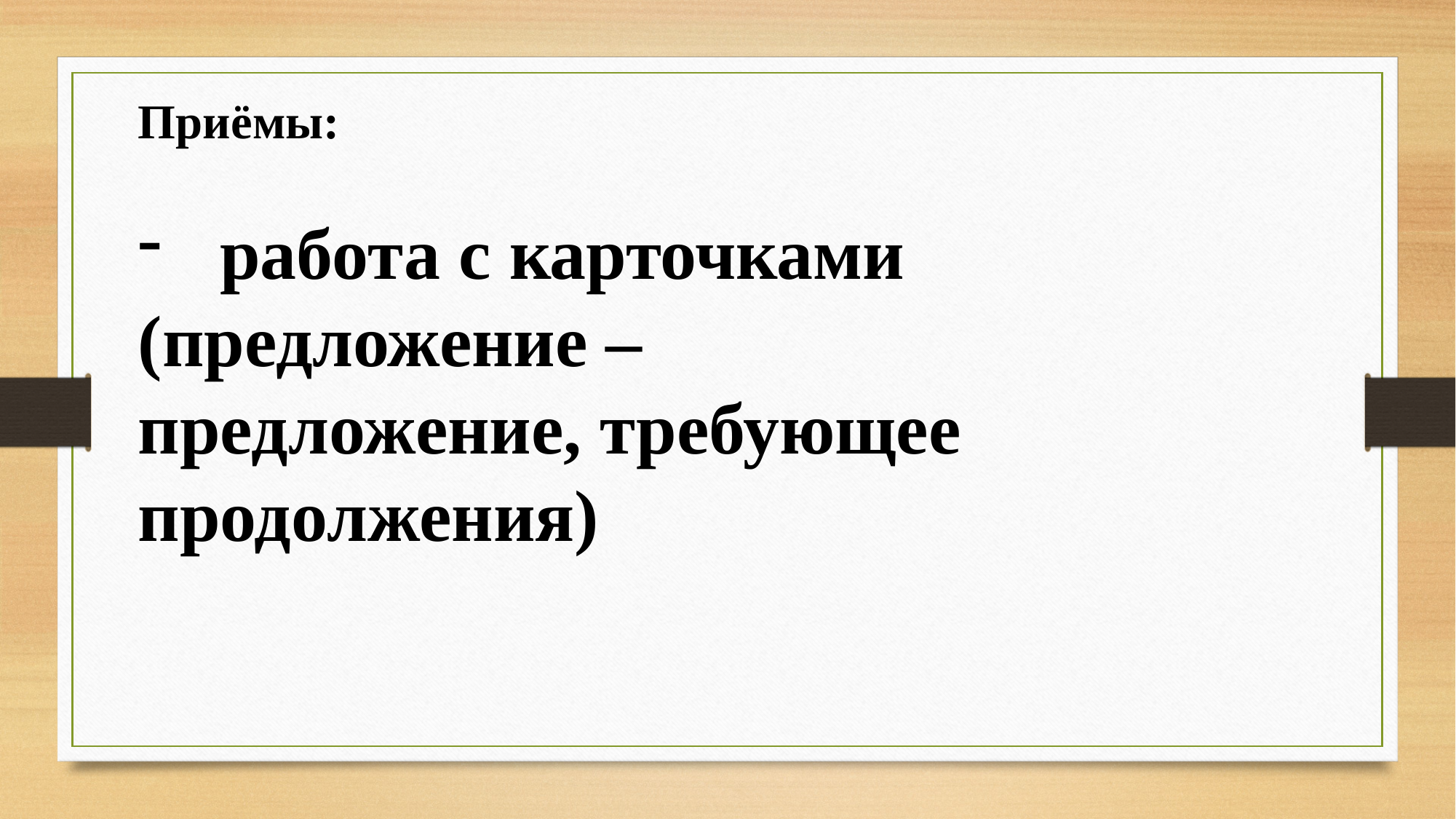

Приёмы:

работа с карточками
(предложение –
предложение, требующее продолжения)